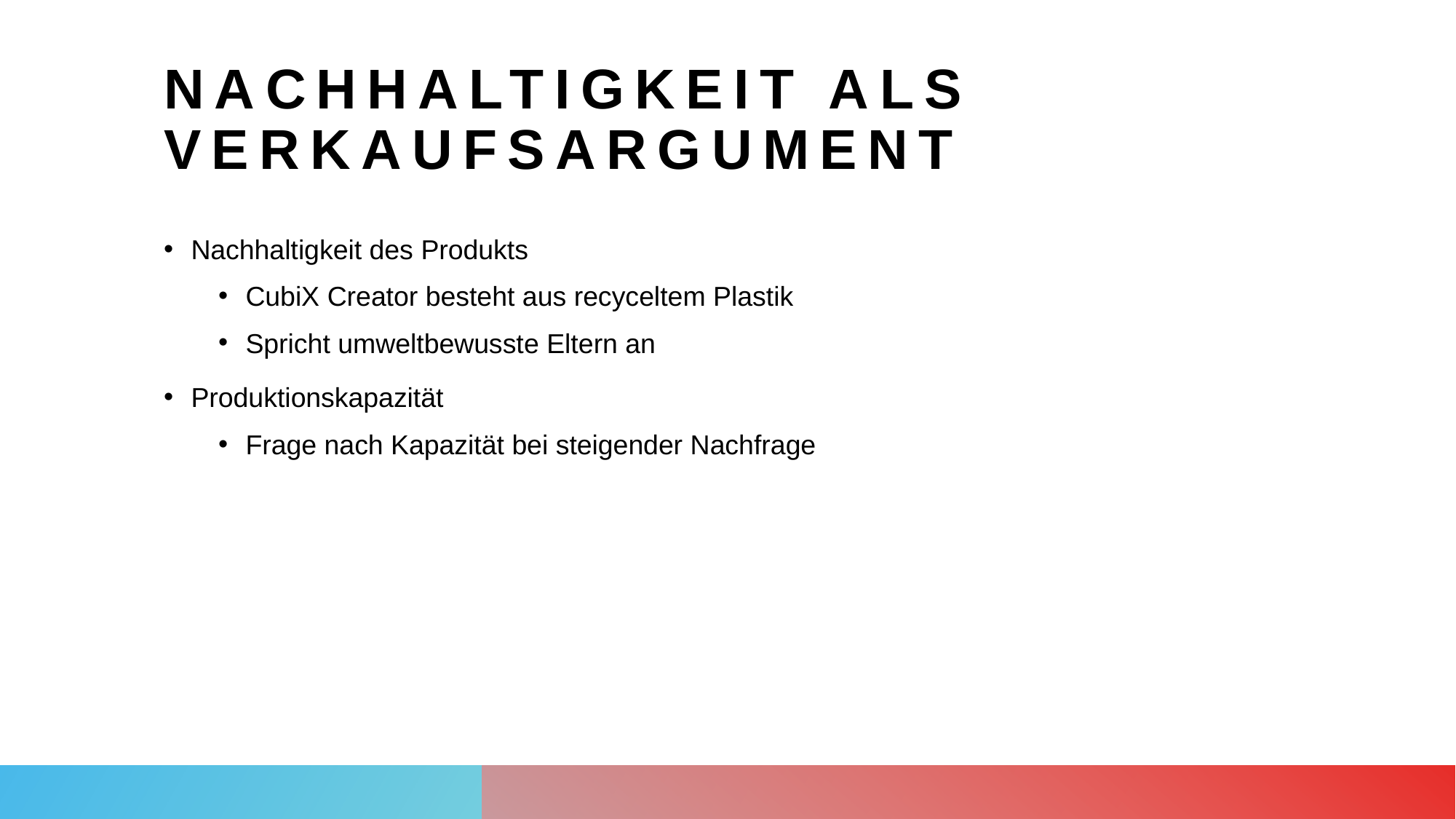

# Nachhaltigkeit als Verkaufsargument
Nachhaltigkeit des Produkts
CubiX Creator besteht aus recyceltem Plastik
Spricht umweltbewusste Eltern an
Produktionskapazität
Frage nach Kapazität bei steigender Nachfrage